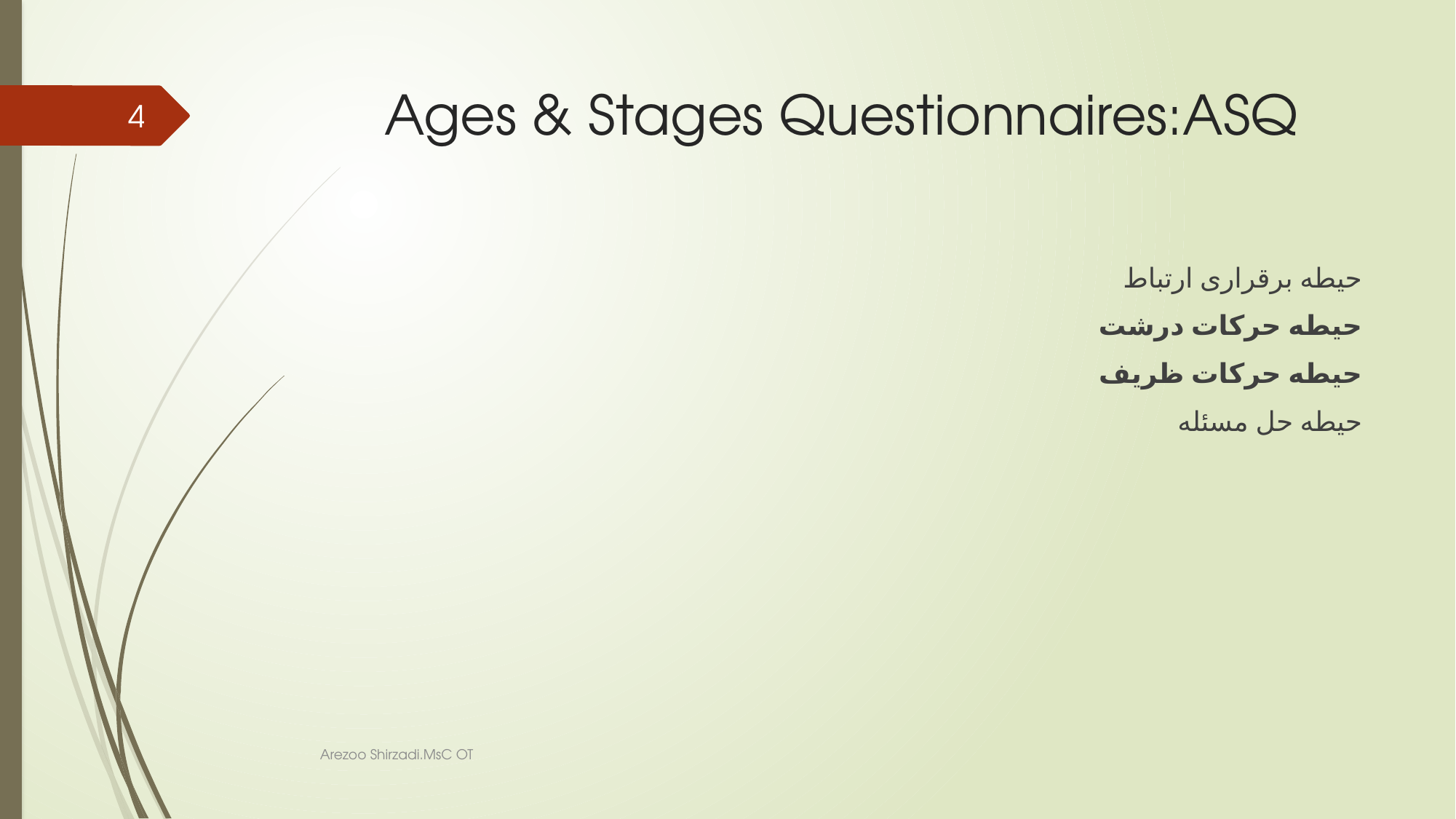

# Ages & Stages Questionnaires:ASQ
4
حیطه برقراری ارتباط
حیطه حرکات درشت
حیطه حرکات ظریف
حیطه حل مسئله

Arezoo Shirzadi.MsC OT